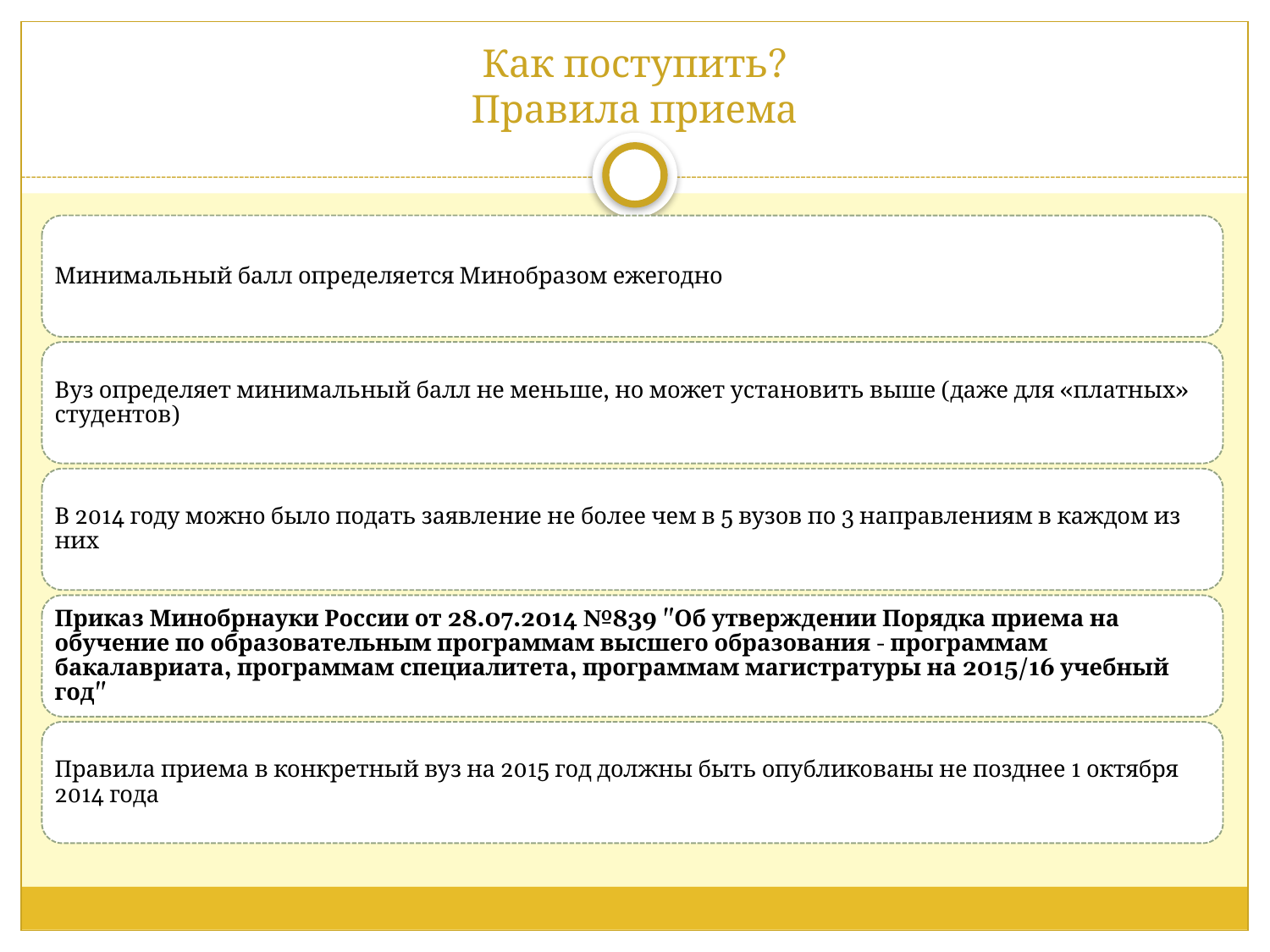

# Как поступить? Правила приема
Минимальный балл определяется Минобразом ежегодно
Вуз определяет минимальный балл не меньше, но может установить выше (даже для «платных» студентов)
В 2014 году можно было подать заявление не более чем в 5 вузов по 3 направлениям в каждом из них
Приказ Минобрнауки России от 28.07.2014 №839 "Об утверждении Порядка приема на обучение по образовательным программам высшего образования - программам бакалавриата, программам специалитета, программам магистратуры на 2015/16 учебный год"
Правила приема в конкретный вуз на 2015 год должны быть опубликованы не позднее 1 октября 2014 года